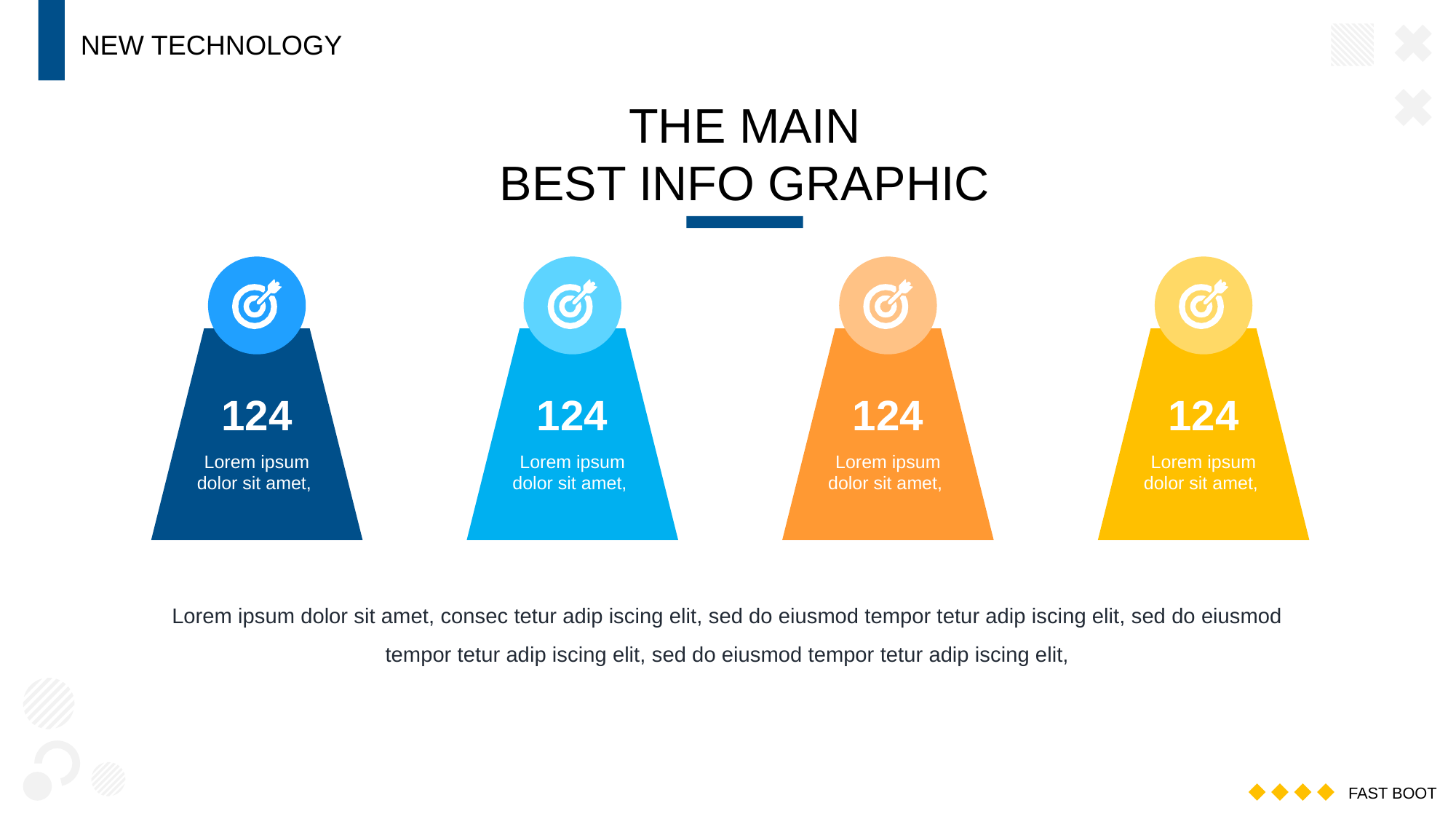

NEW TECHNOLOGY

THE MAIN
BEST INFO GRAPHIC

124
124
124
124
Lorem ipsum dolor sit amet,
Lorem ipsum dolor sit amet,
Lorem ipsum dolor sit amet,
Lorem ipsum dolor sit amet,
Lorem ipsum dolor sit amet, consec tetur adip iscing elit, sed do eiusmod tempor tetur adip iscing elit, sed do eiusmod tempor tetur adip iscing elit, sed do eiusmod tempor tetur adip iscing elit,

FAST BOOT